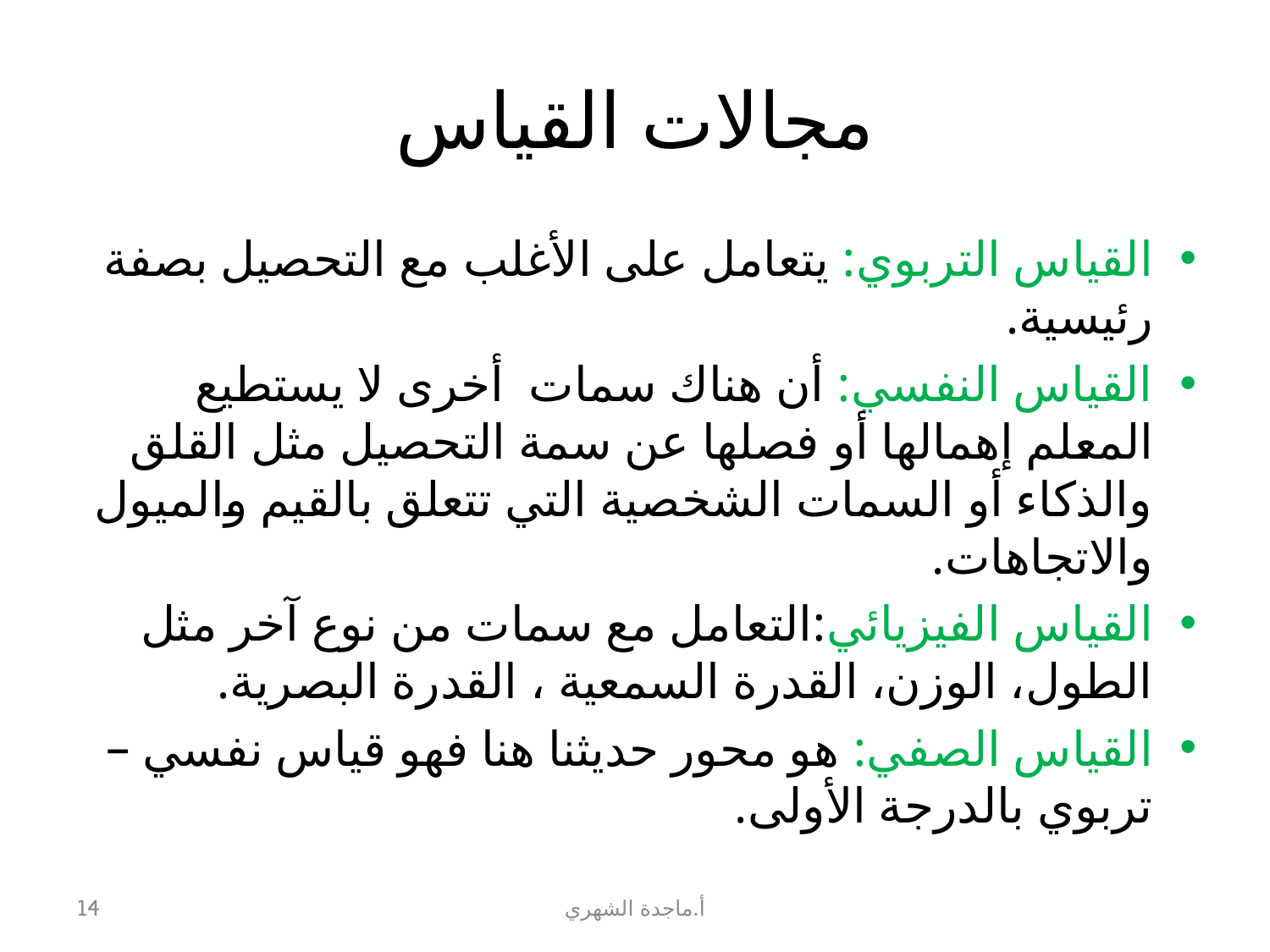

# مجالات القياس
القياس التربوي: يتعامل على الأغلب مع التحصيل بصفة رئيسية.
القياس النفسي: أن هناك سمات  أخرى لا يستطيع المعلم إهمالها أو فصلها عن سمة التحصيل مثل القلق والذكاء أو السمات الشخصية التي تتعلق بالقيم والميول والاتجاهات.
القياس الفيزيائي:التعامل مع سمات من نوع آخر مثل الطول، الوزن، القدرة السمعية ، القدرة البصرية.
القياس الصفي: هو محور حديثنا هنا فهو قياس نفسي – تربوي بالدرجة الأولى.

14
أ.ماجدة الشهري